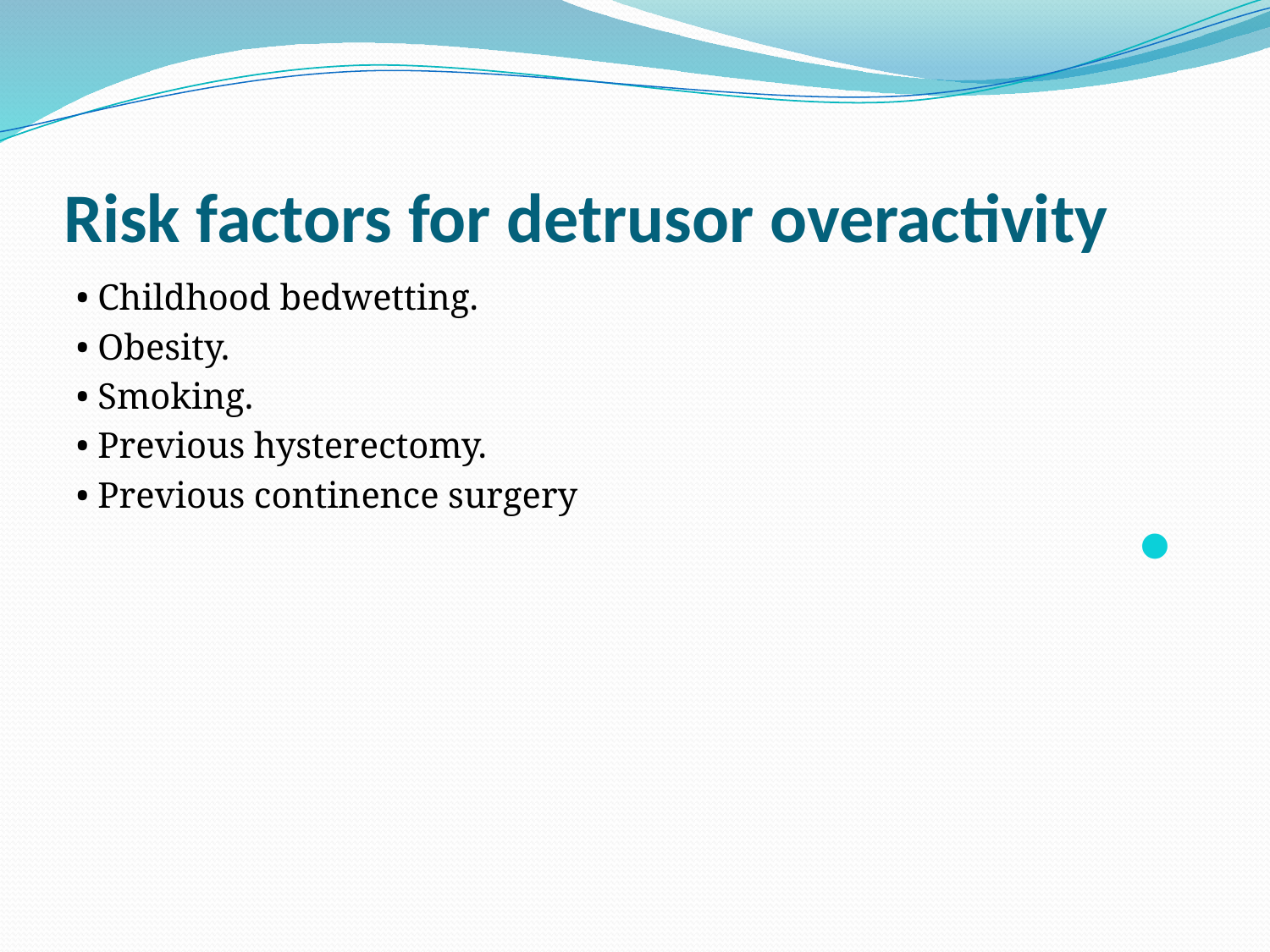

# Risk factors for detrusor overactivity
• Childhood bedwetting.
• Obesity.
• Smoking.
• Previous hysterectomy.
• Previous continence surgery